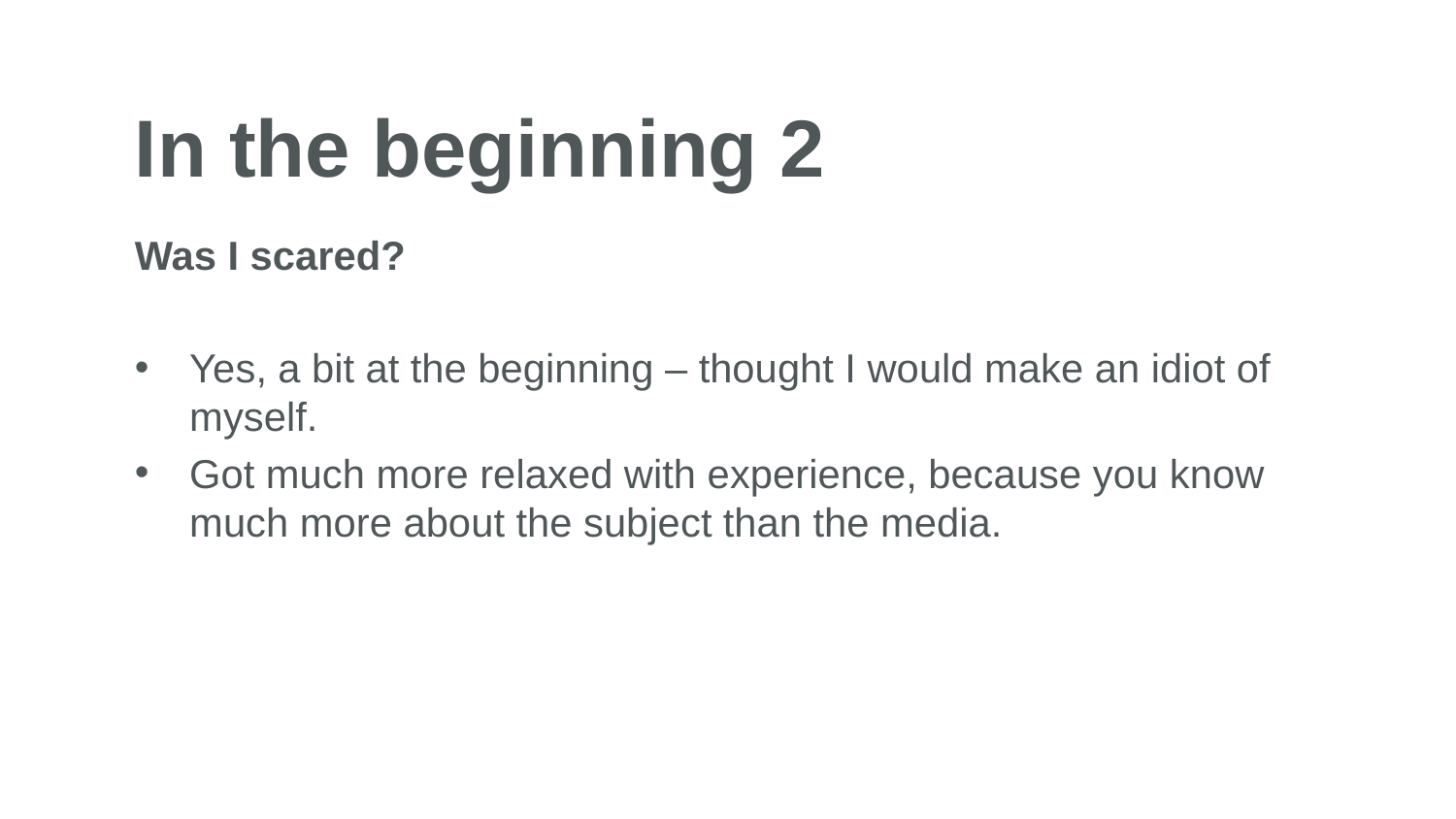

# In the beginning 2
Was I scared?

Yes, a bit at the beginning – thought I would make an idiot of myself.
Got much more relaxed with experience, because you know much more about the subject than the media.